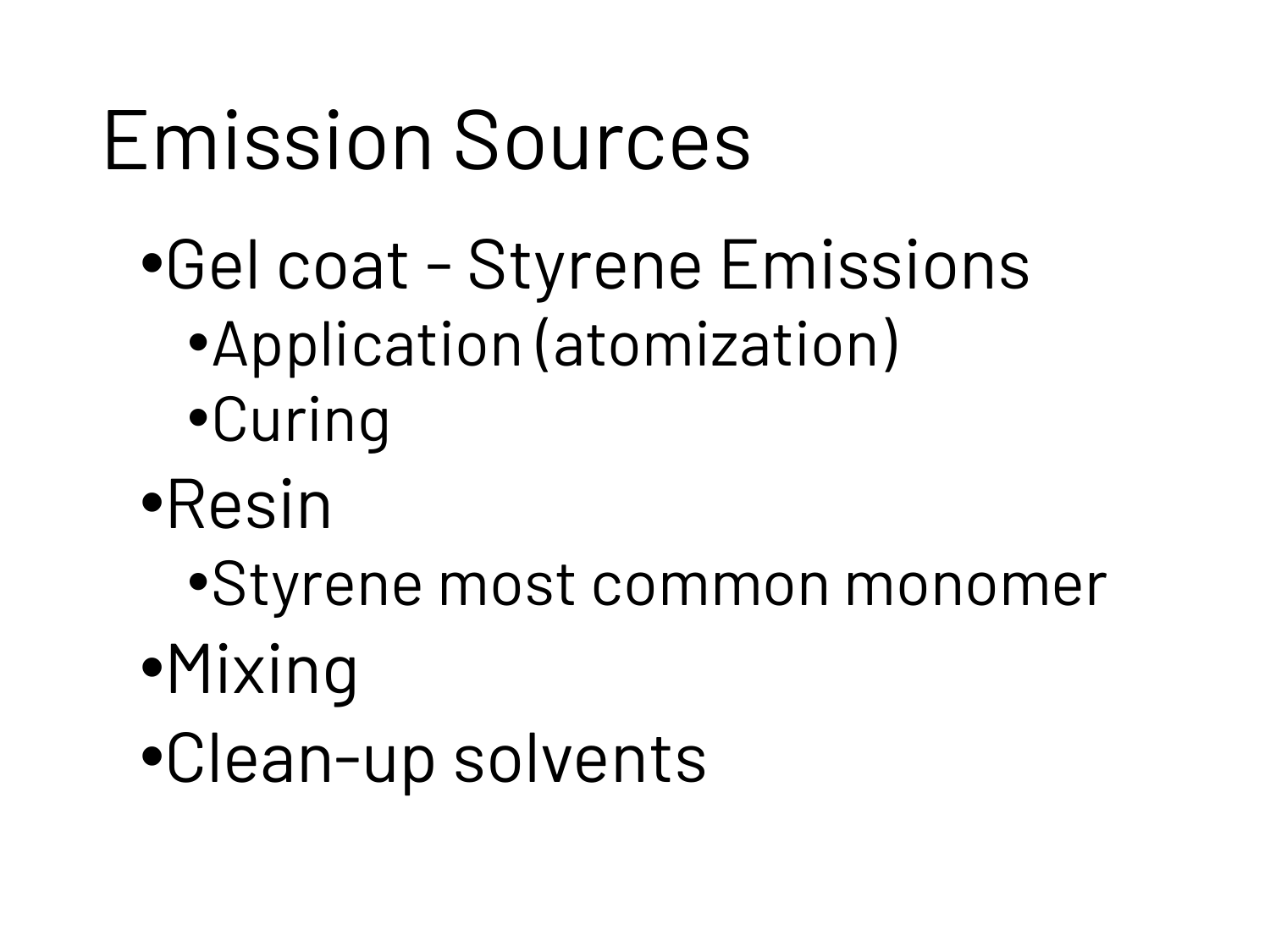

# Emission Sources
Gel coat - Styrene Emissions
Application (atomization)
Curing
Resin
Styrene most common monomer
Mixing
Clean-up solvents